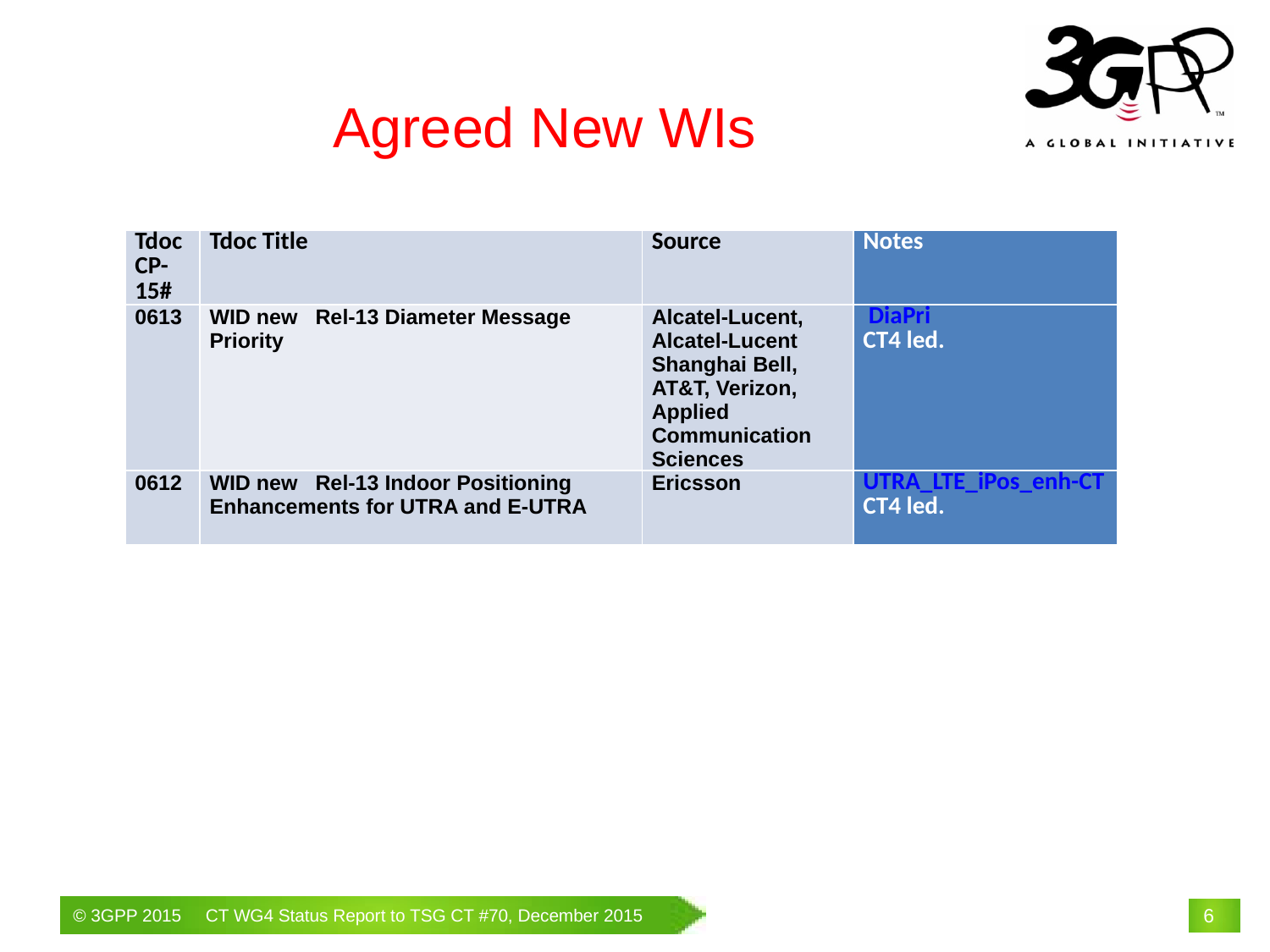

# Agreed New WIs
| Tdoc CP-15# | Tdoc Title | Source | Notes |
| --- | --- | --- | --- |
| 0613 | WID new Rel-13 Diameter Message Priority | Alcatel-Lucent, Alcatel-Lucent Shanghai Bell, AT&T, Verizon, Applied Communication Sciences | DiaPri CT4 led. |
| 0612 | WID new Rel-13 Indoor Positioning Enhancements for UTRA and E-UTRA | Ericsson | UTRA\_LTE\_iPos\_enh-CT CT4 led. |